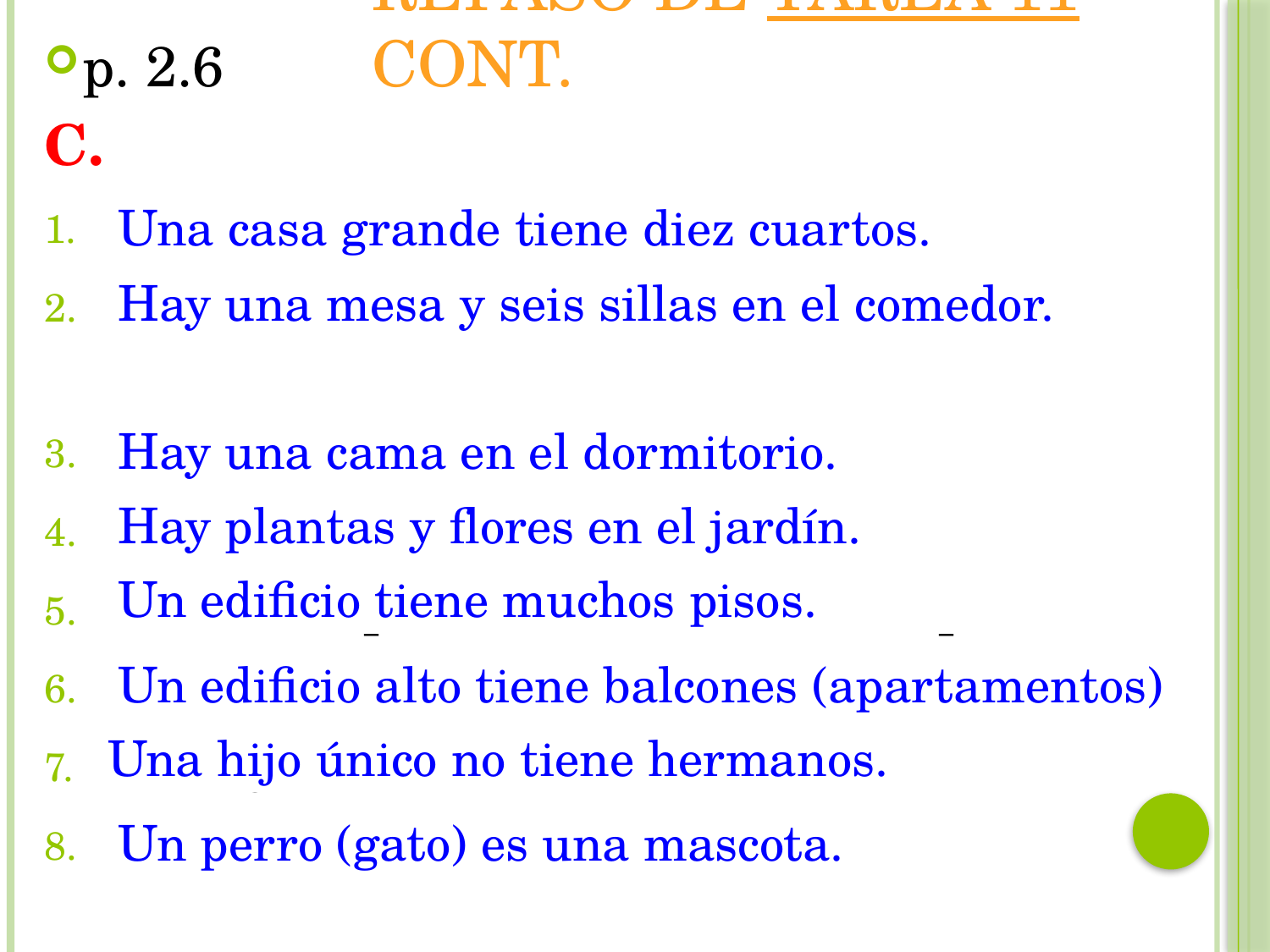

# Repaso de Tarea 11 cont.
p. 2.6
C.
Una casa pequeña tiene diez cuartos.
Hay una mesa y seis sillas en el cuarto de baño.
Hay una cama en el comedor.
Hay plantas y flores en el garaje.
Una casa privada tiene muchos pisos.
Un edificio alto tiene casas privadas.
Un hijo único tiene hermanos.
Un carro es una mascota.
Una casa grande tiene diez cuartos.
Hay una mesa y seis sillas en el comedor.

Hay una cama en el dormitorio.
Hay plantas y flores en el jardín.
Un edificio tiene muchos pisos.
Un edificio alto tiene balcones (apartamentos)
Una hijo único no tiene hermanos.
Un perro (gato) es una mascota.